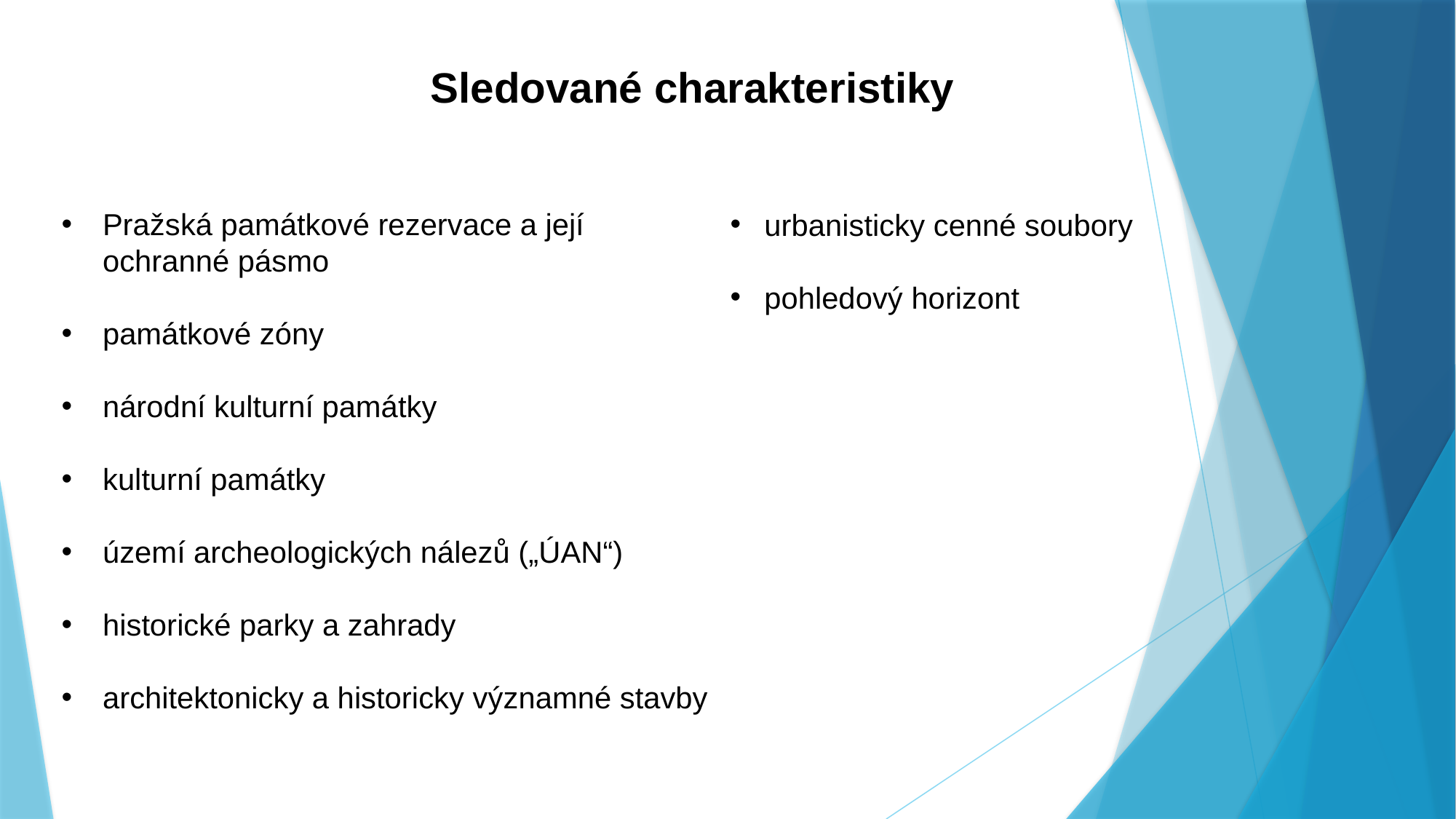

Sledované charakteristiky

Pražská památkové rezervace a její ochranné pásmo

památkové zóny

národní kulturní památky

kulturní památky

území archeologických nálezů („ÚAN“)

historické parky a zahrady

architektonicky a historicky významné stavby

urbanisticky cenné soubory

pohledový horizont